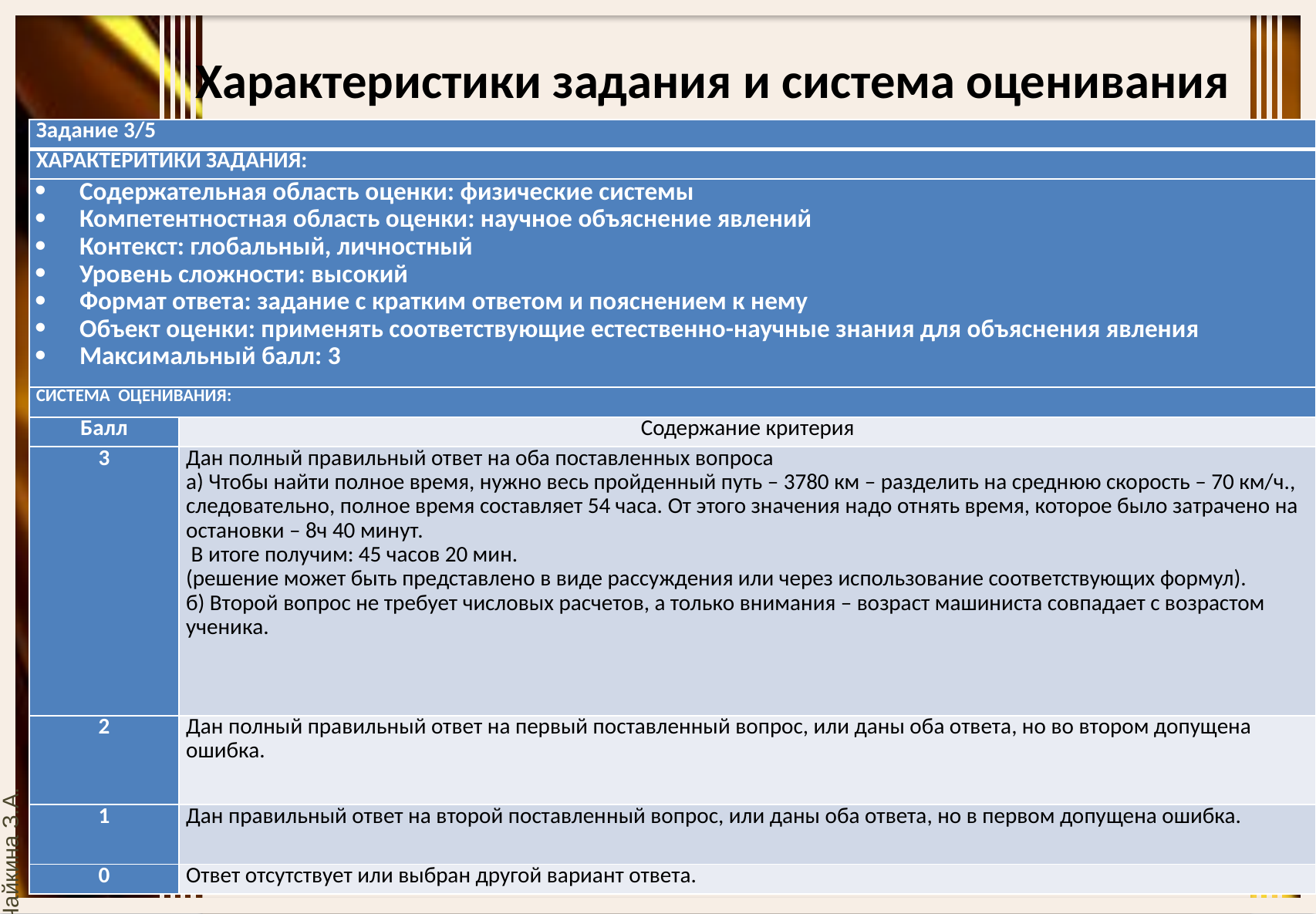

# Характеристики задания и система оценивания
| Задание 3/5 |  |
| --- | --- |
| ХАРАКТЕРИТИКИ ЗАДАНИЯ: |  |
| Содержательная область оценки: физические системы Компетентностная область оценки: научное объяснение явлений Контекст: глобальный, личностный Уровень сложности: высокий Формат ответа: задание с кратким ответом и пояснением к нему Объект оценки: применять соответствующие естественно-научные знания для объяснения явления Максимальный балл: 3 |  |
| СИСТЕМА ОЦЕНИВАНИЯ: |  |
| Балл | Содержание критерия |
| 3 | Дан полный правильный ответ на оба поставленных вопроса а) Чтобы найти полное время, нужно весь пройденный путь – 3780 км – разделить на среднюю скорость – 70 км/ч., следовательно, полное время составляет 54 часа. От этого значения надо отнять время, которое было затрачено на остановки – 8ч 40 минут. В итоге получим: 45 часов 20 мин. (решение может быть представлено в виде рассуждения или через использование соответствующих формул). б) Второй вопрос не требует числовых расчетов, а только внимания – возраст машиниста совпадает с возрастом ученика. |
| 2 | Дан полный правильный ответ на первый поставленный вопрос, или даны оба ответа, но во втором допущена ошибка. |
| 1 | Дан правильный ответ на второй поставленный вопрос, или даны оба ответа, но в первом допущена ошибка. |
| 0 | Ответ отсутствует или выбран другой вариант ответа. |